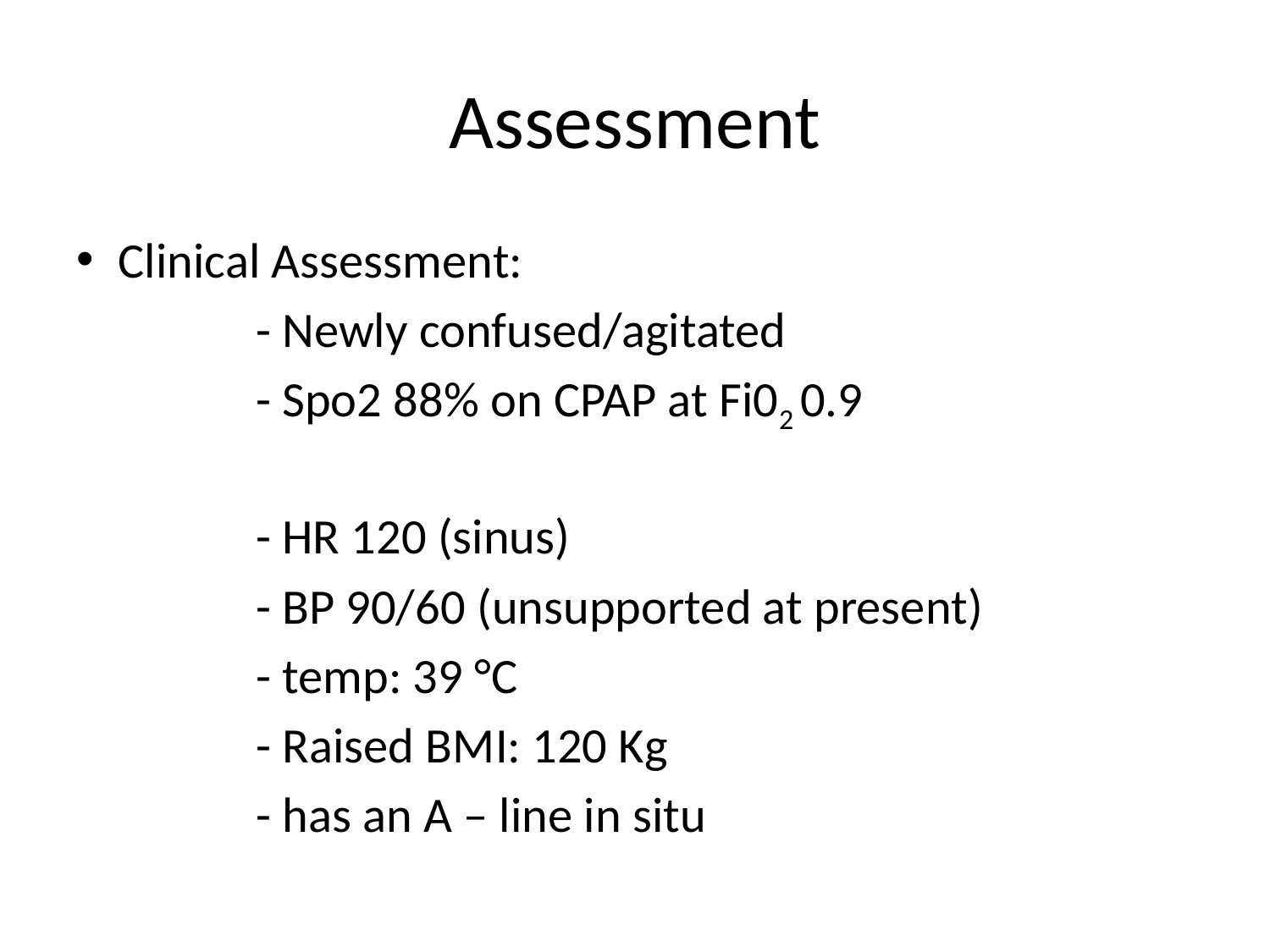

# Assessment
Clinical Assessment:
                - Newly confused/agitated
                - Spo2 88% on CPAP at Fi02 0.9
                - HR 120 (sinus)
                - BP 90/60 (unsupported at present)
                - temp: 39 °C
                - Raised BMI: 120 Kg
                - has an A – line in situ